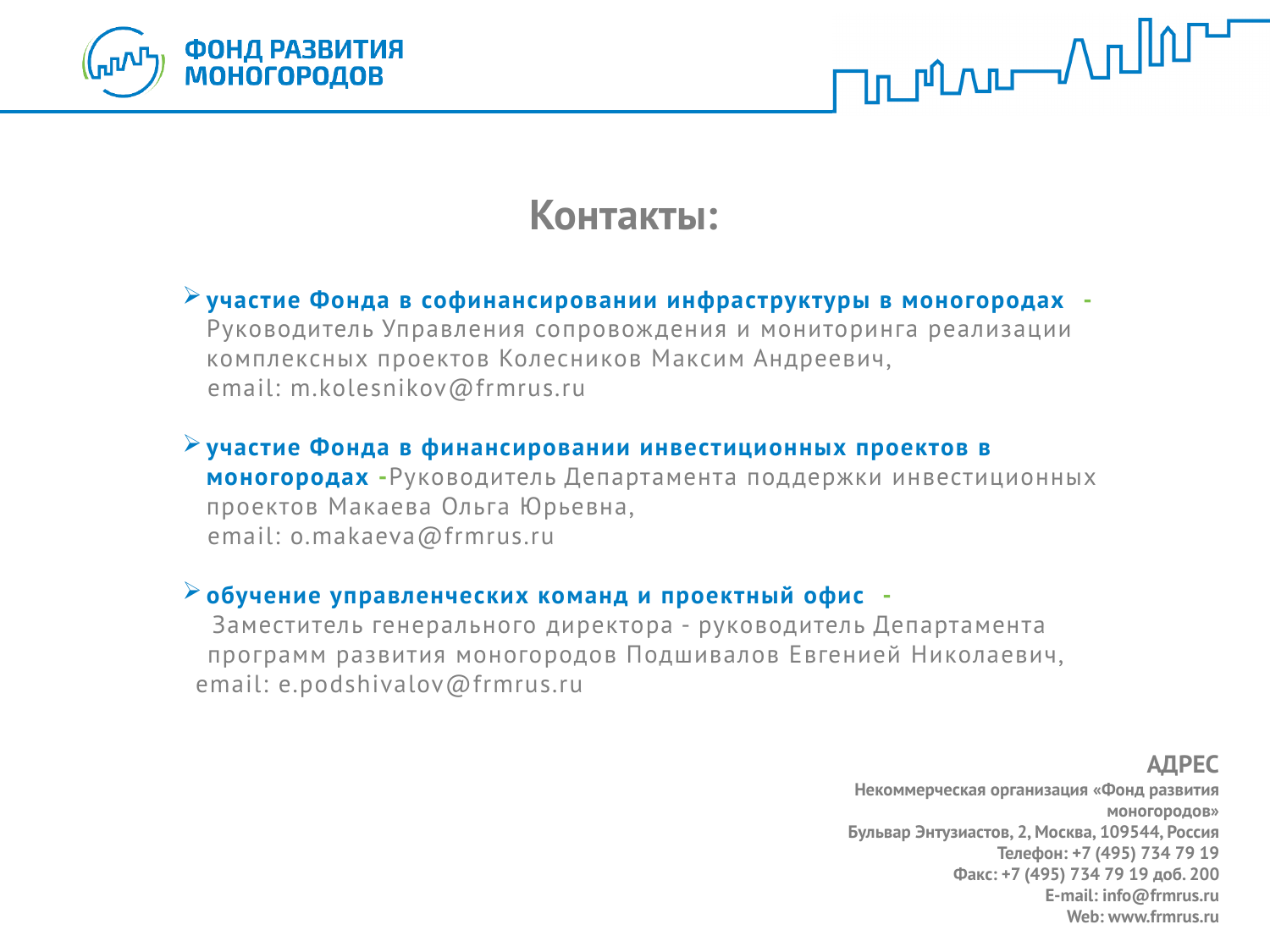

Контакты:

участие Фонда в софинансировании инфраструктуры в моногородах  -  Руководитель Управления сопровождения и мониторинга реализации комплексных проектов Колесников Максим Андреевич,
email: m.kolesnikov@frmrus.ru

участие Фонда в финансировании инвестиционных проектов в моногородах -Руководитель Департамента поддержки инвестиционных проектов Макаева Ольга Юрьевна,
email: o.makaeva@frmrus.ru

обучение управленческих команд и проектный офис  -
  Заместитель генерального директора - руководитель Департамента программ развития моногородов Подшивалов Евгенией Николаевич,
email: e.podshivalov@frmrus.ru
АДРЕС
Некоммерческая организация «Фонд развития моногородов»
Бульвар Энтузиастов, 2, Москва, 109544, Россия
Телефон: +7 (495) 734 79 19
Факс: +7 (495) 734 79 19 доб. 200
E-mail: info@frmrus.ru
Web: www.frmrus.ru